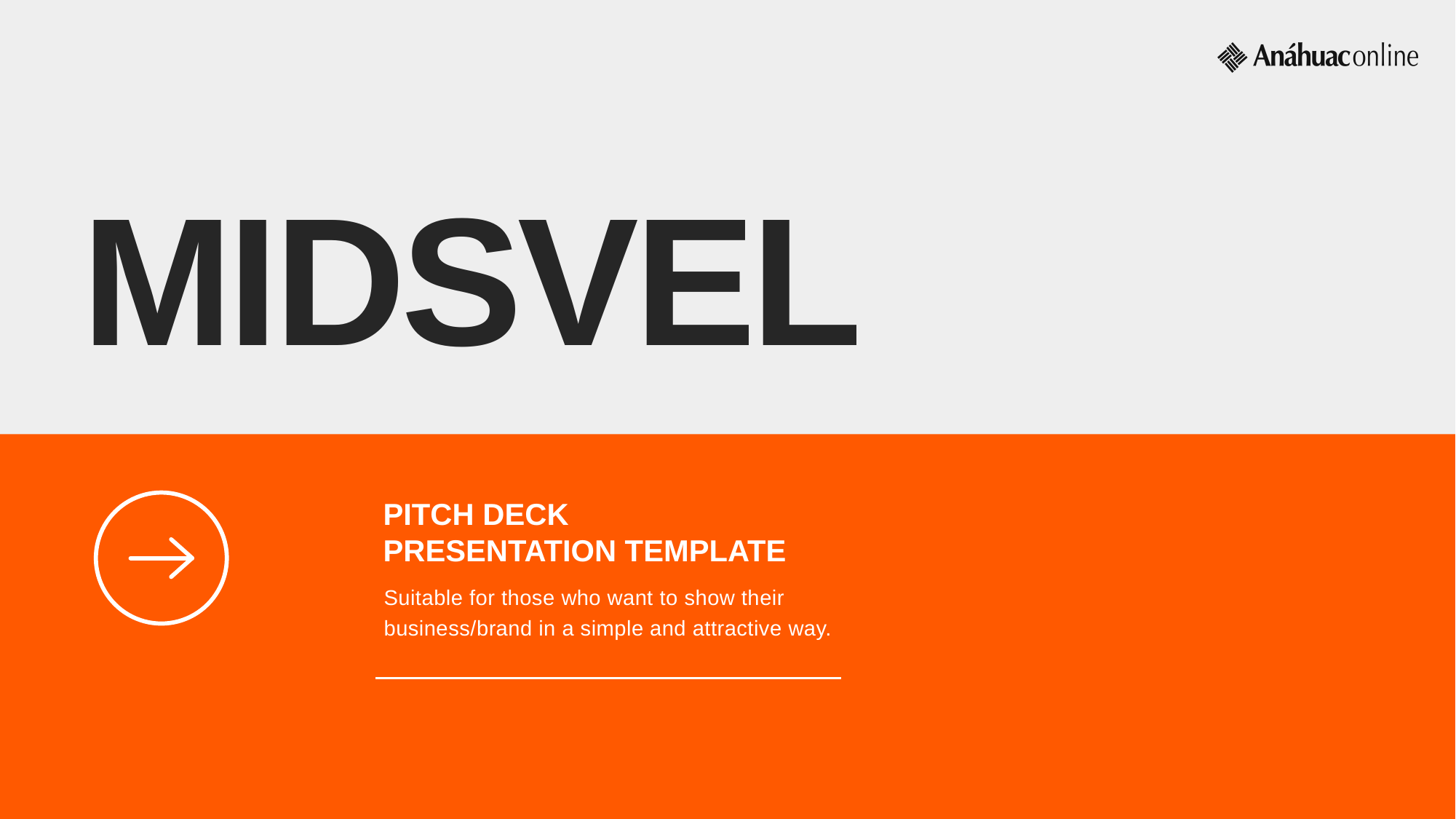

MIDSVEL

PITCH DECK
PRESENTATION TEMPLATE

Suitable for those who want to show their business/brand in a simple and attractive way.